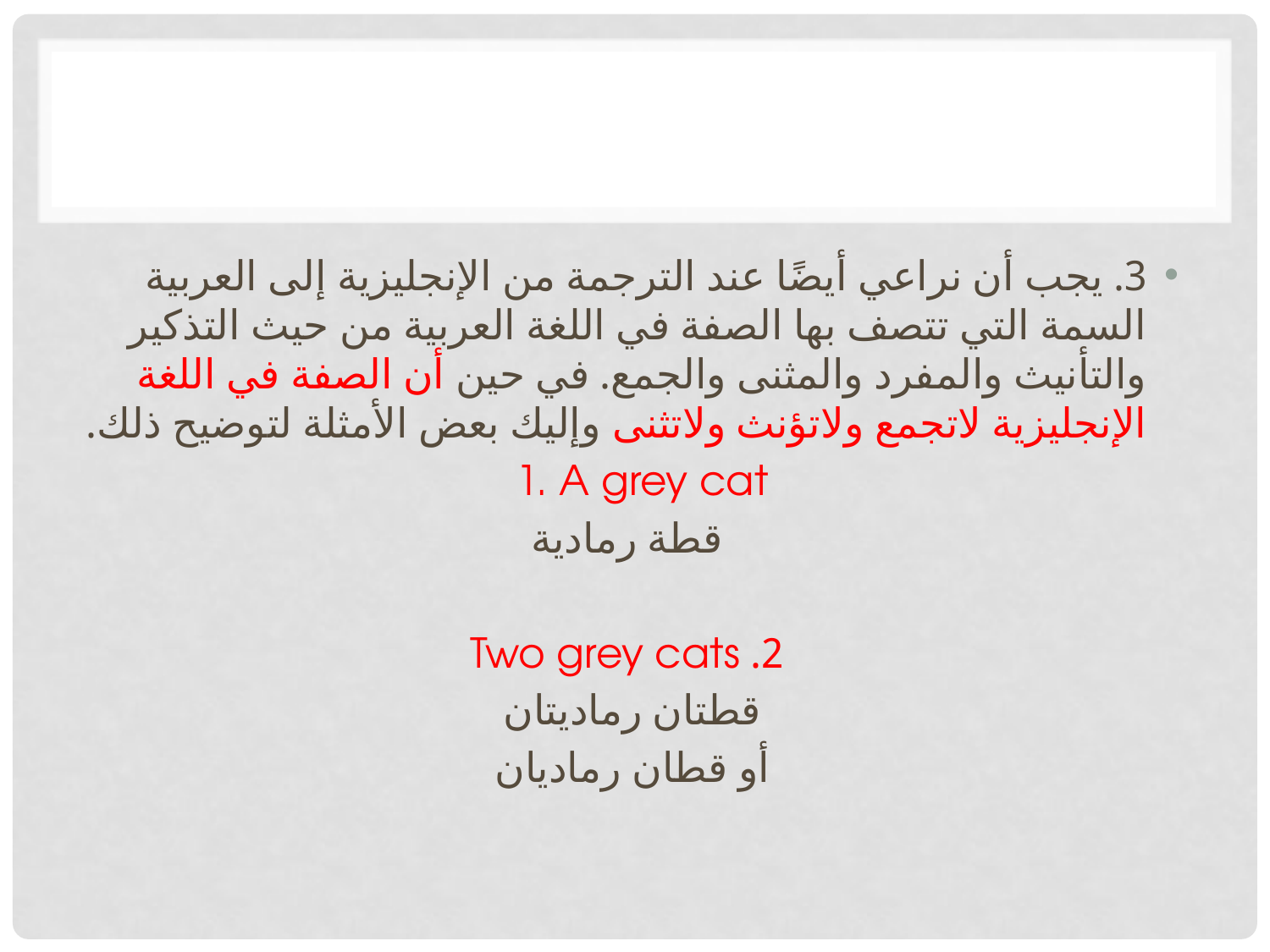

3. يجب أن نراعي أيضًا عند الترجمة من الإنجليزية إلى العربية السمة التي تتصف بها الصفة في اللغة العربية من حيث التذكير والتأنيث والمفرد والمثنى والجمع. في حين أن الصفة في اللغة الإنجليزية لاتجمع ولاتؤنث ولاتثنى وإليك بعض الأمثلة لتوضيح ذلك.
1. A grey cat
قطة رمادية

2. Two grey cats
قطتان رماديتان
أو قطان رماديان